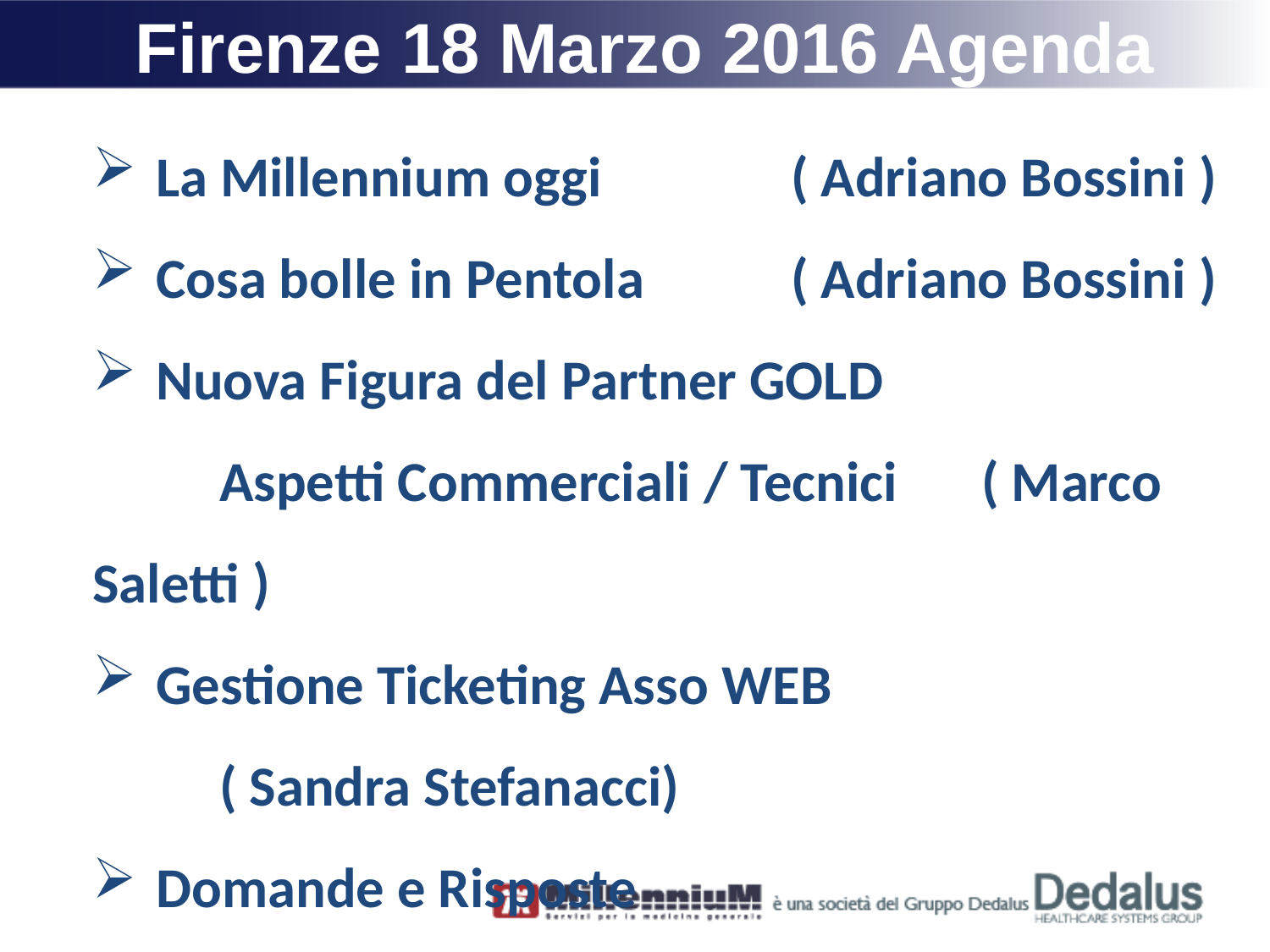

Firenze 18 Marzo 2016 Agenda

La Millennium oggi 	   	( Adriano Bossini )
Cosa bolle in Pentola 		( Adriano Bossini )
Nuova Figura del Partner GOLD
	Aspetti Commerciali / Tecnici	( Marco Saletti )
Gestione Ticketing Asso WEB
	( Sandra Stefanacci)
Domande e Risposte
Pausa Pranzo